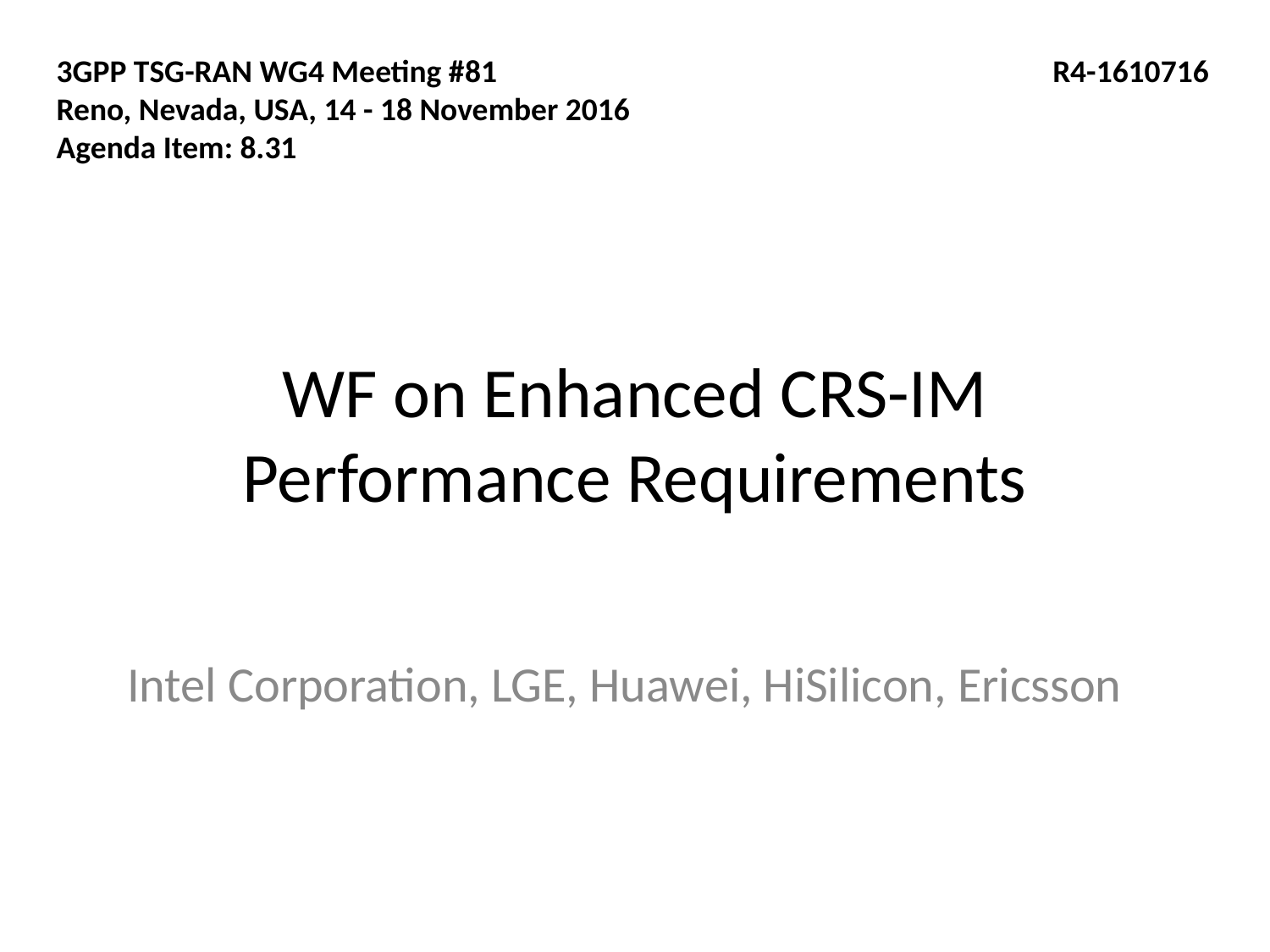

3GPP TSG-RAN WG4 Meeting #81
Reno, Nevada, USA, 14 - 18 November 2016
Agenda Item: 8.31
R4-1610716
# WF on Enhanced CRS-IM Performance Requirements
Intel Corporation, LGE, Huawei, HiSilicon, Ericsson